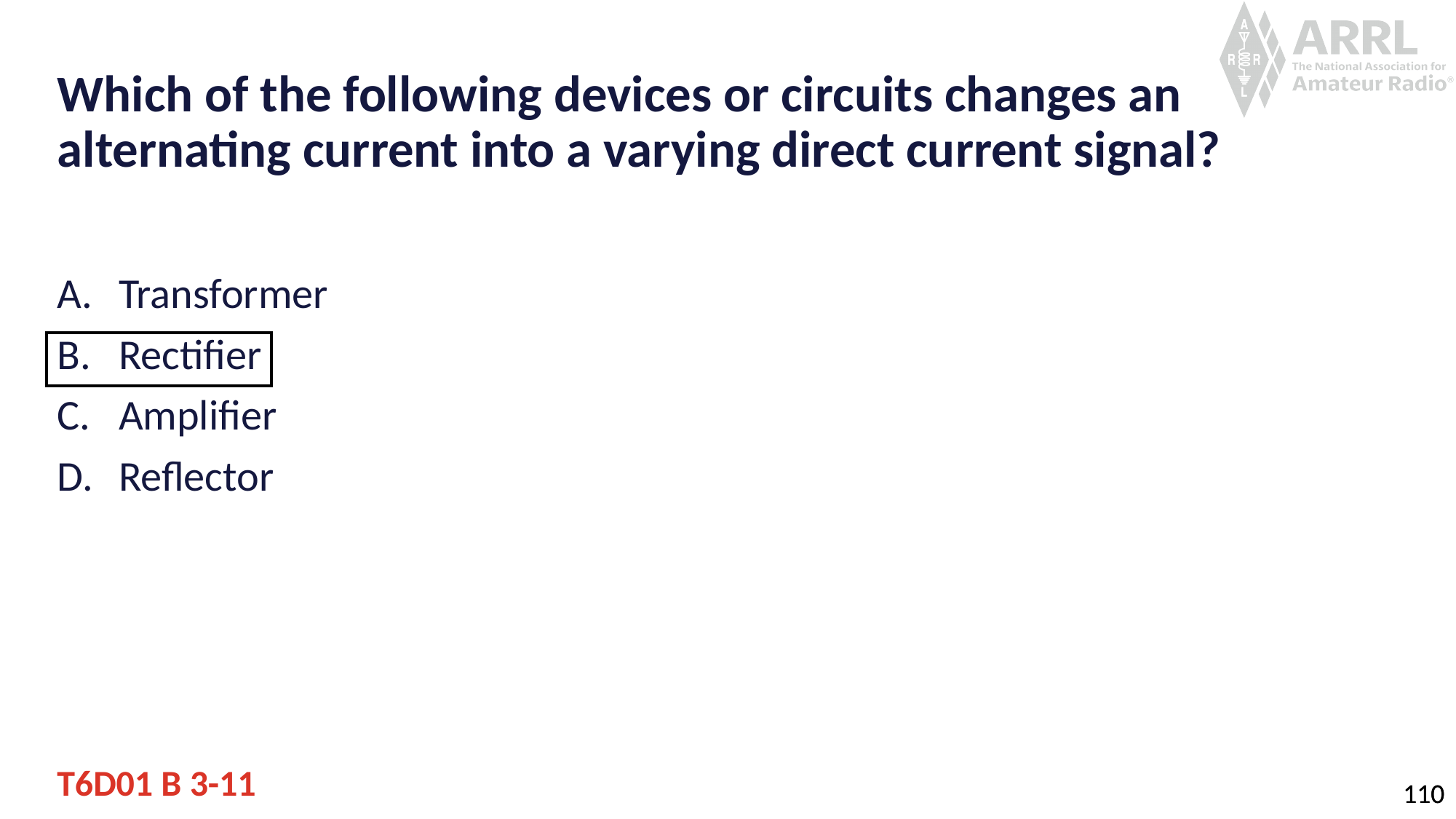

# Which of the following devices or circuits changes an alternating current into a varying direct current signal?
Transformer
Rectifier
Amplifier
Reflector

T6D01 B 3-11